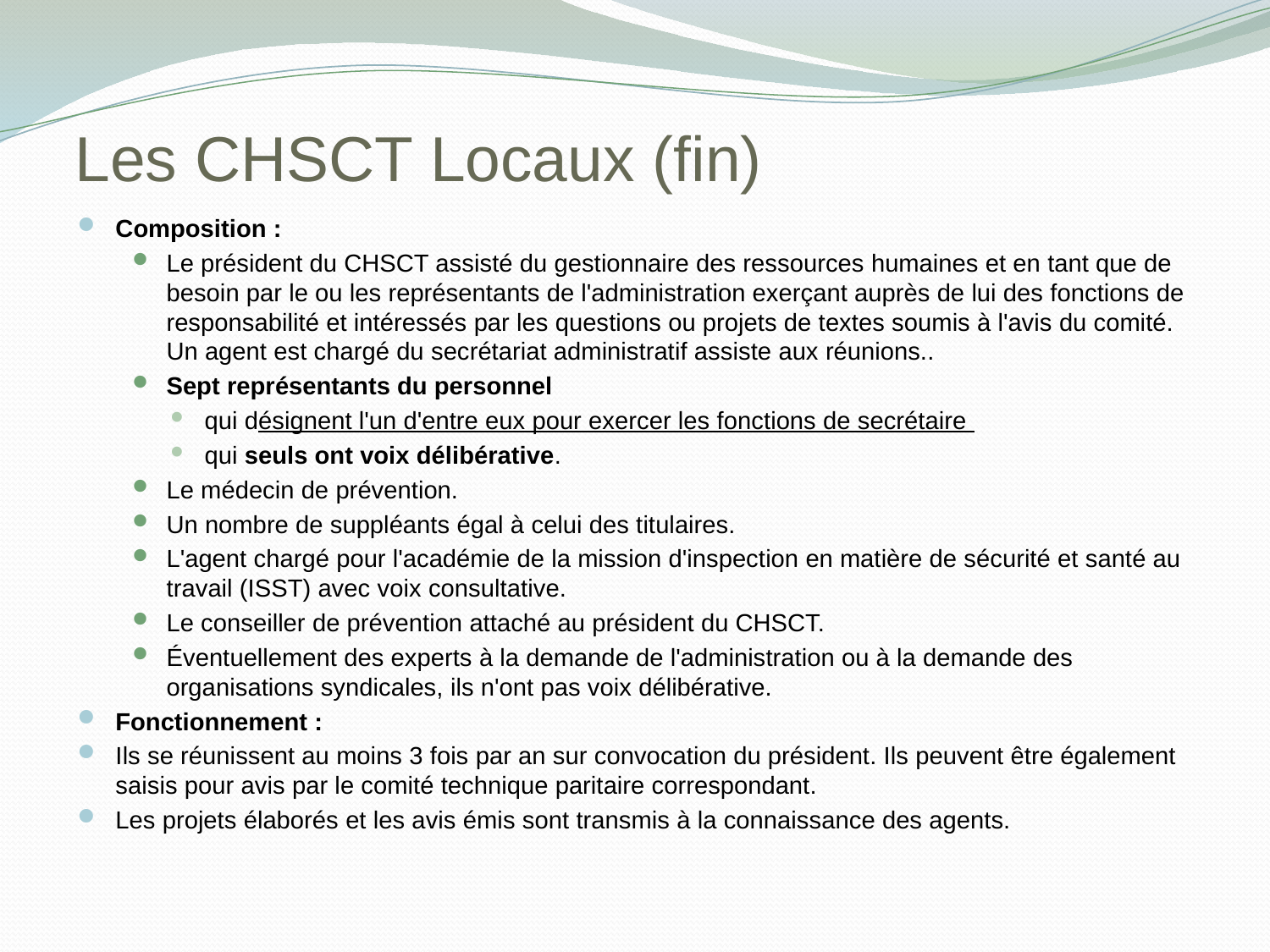

# Les CHSCT Locaux (fin)
Composition :
Le président du CHSCT assisté du gestionnaire des ressources humaines et en tant que de besoin par le ou les représentants de l'administration exerçant auprès de lui des fonctions de responsabilité et intéressés par les questions ou projets de textes soumis à l'avis du comité.
Un agent est chargé du secrétariat administratif assiste aux réunions..
Sept représentants du personnel
qui désignent l'un d'entre eux pour exercer les fonctions de secrétaire
qui seuls ont voix délibérative.
Le médecin de prévention.
Un nombre de suppléants égal à celui des titulaires.
L'agent chargé pour l'académie de la mission d'inspection en matière de sécurité et santé au travail (ISST) avec voix consultative.
Le conseiller de prévention attaché au président du CHSCT.
Éventuellement des experts à la demande de l'administration ou à la demande des organisations syndicales, ils n'ont pas voix délibérative.
Fonctionnement :
Ils se réunissent au moins 3 fois par an sur convocation du président. Ils peuvent être également saisis pour avis par le comité technique paritaire correspondant.
Les projets élaborés et les avis émis sont transmis à la connaissance des agents.